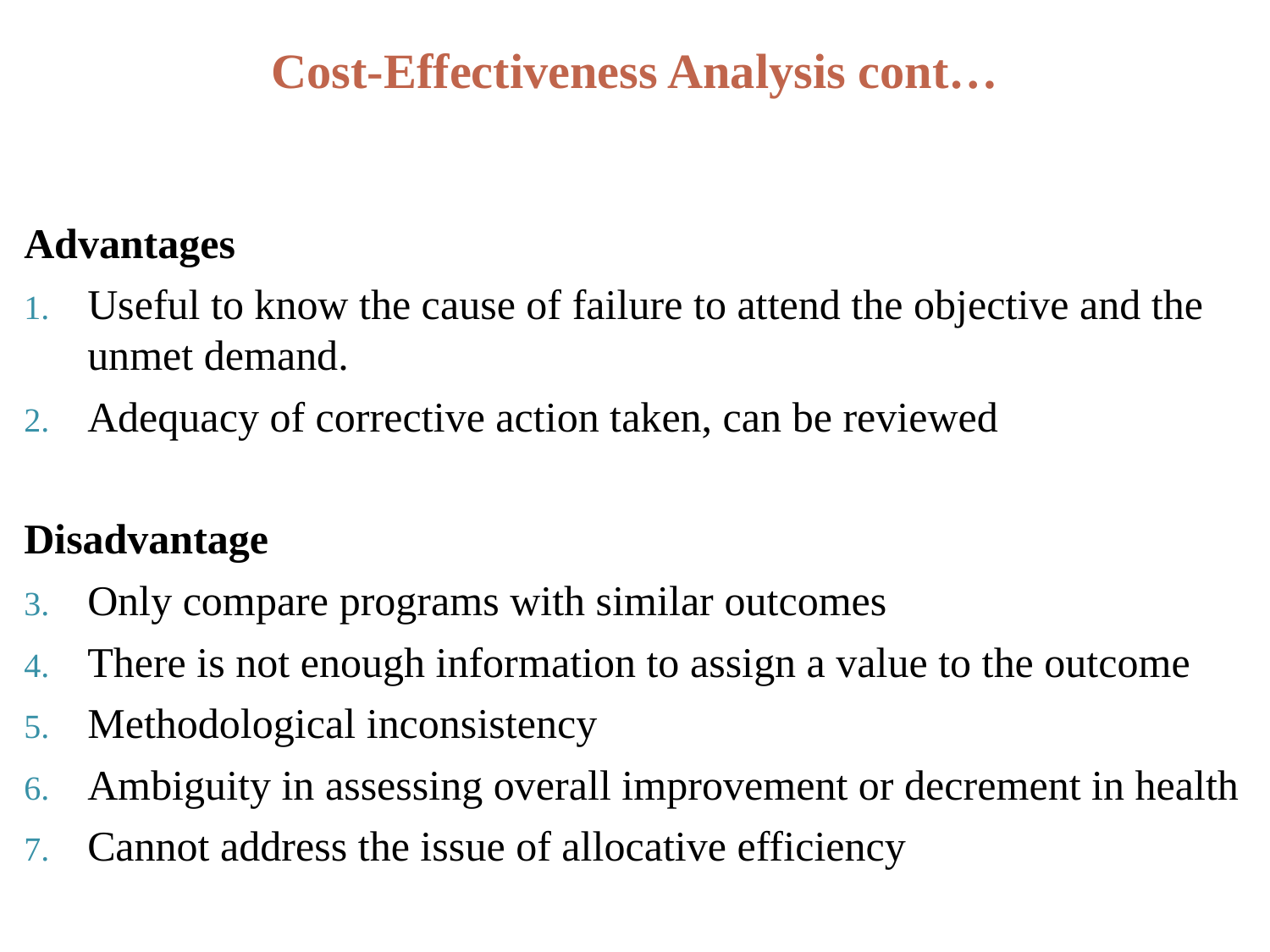

# Cost-Effectiveness Analysis cont…

Advantages
Useful to know the cause of failure to attend the objective and the unmet demand.
Adequacy of corrective action taken, can be reviewed

Disadvantage
Only compare programs with similar outcomes
There is not enough information to assign a value to the outcome
Methodological inconsistency
Ambiguity in assessing overall improvement or decrement in health
Cannot address the issue of allocative efficiency